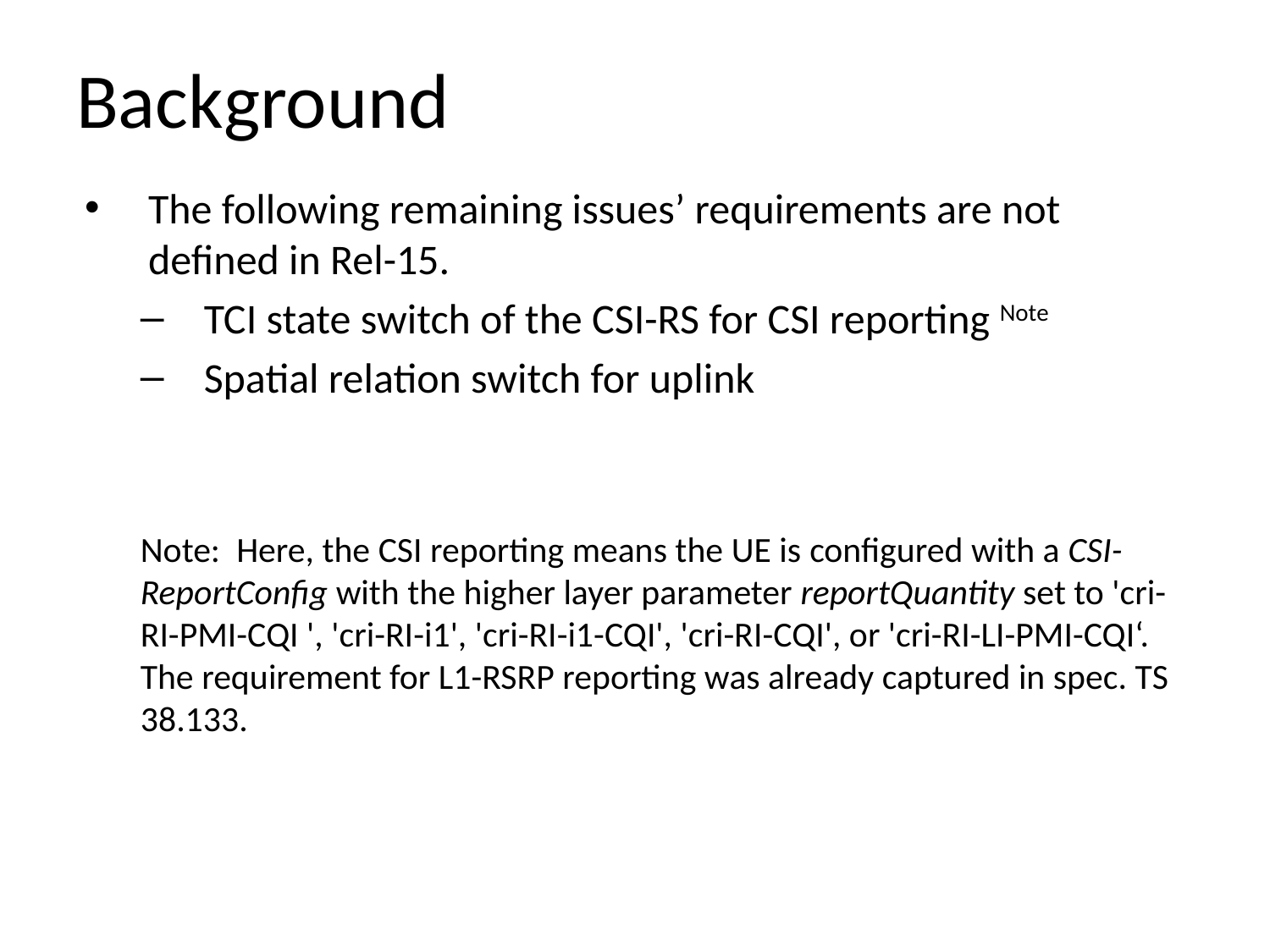

# Background
The following remaining issues’ requirements are not defined in Rel-15.
TCI state switch of the CSI-RS for CSI reporting Note
Spatial relation switch for uplink

Note:  Here, the CSI reporting means the UE is configured with a CSI-ReportConfig with the higher layer parameter reportQuantity set to 'cri-RI-PMI-CQI ', 'cri-RI-i1', 'cri-RI-i1-CQI', 'cri-RI-CQI', or 'cri-RI-LI-PMI-CQI‘. The requirement for L1-RSRP reporting was already captured in spec. TS 38.133.